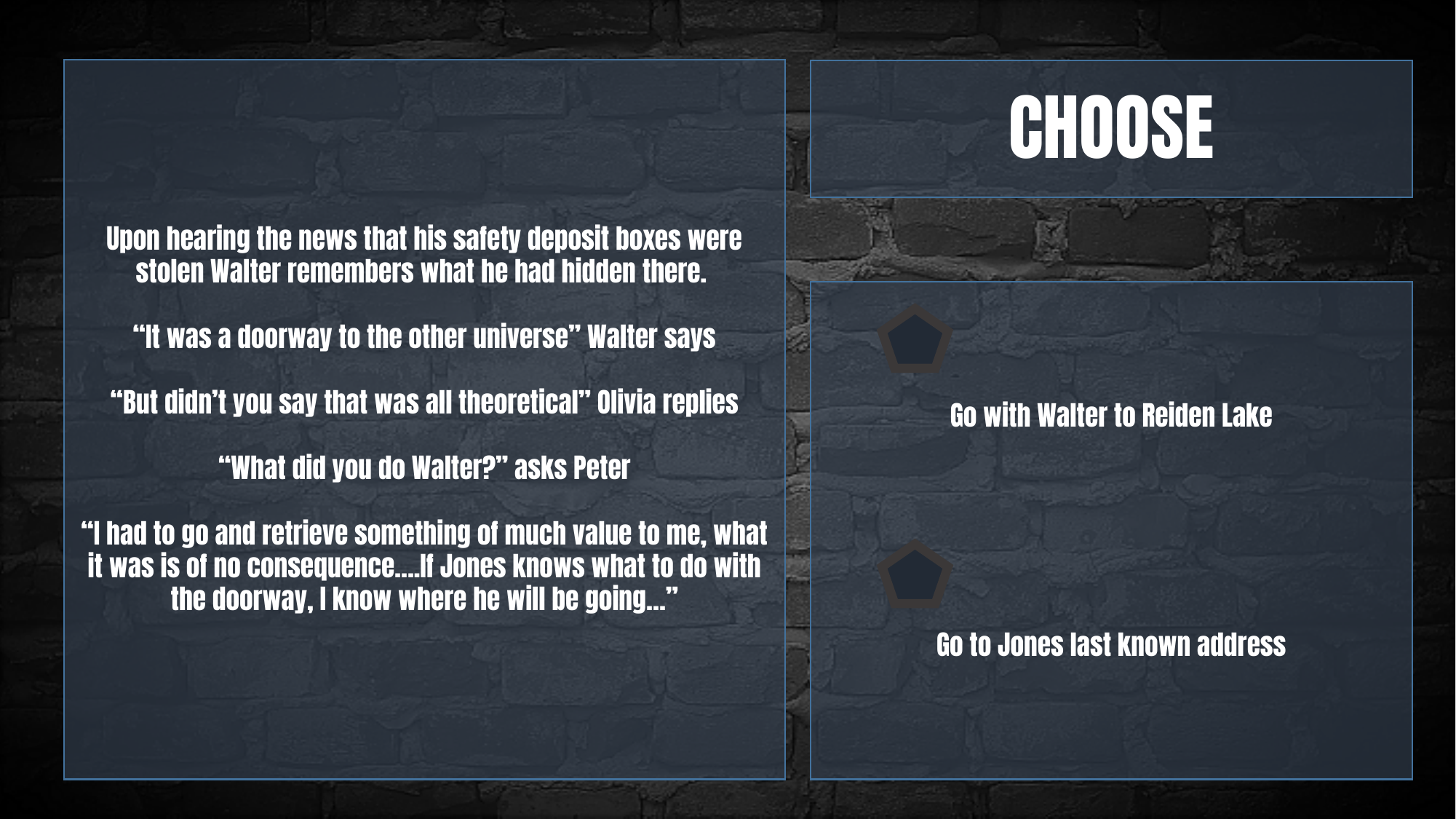

Upon hearing the news that his safety deposit boxes were stolen Walter remembers what he had hidden there.

“It was a doorway to the other universe” Walter says

“But didn’t you say that was all theoretical” Olivia replies

“What did you do Walter?” asks Peter

“I had to go and retrieve something of much value to me, what it was is of no consequence….If Jones knows what to do with the doorway, I know where he will be going…”
CHOOSE
Go with Walter to Reiden Lake

Go to Jones last known address